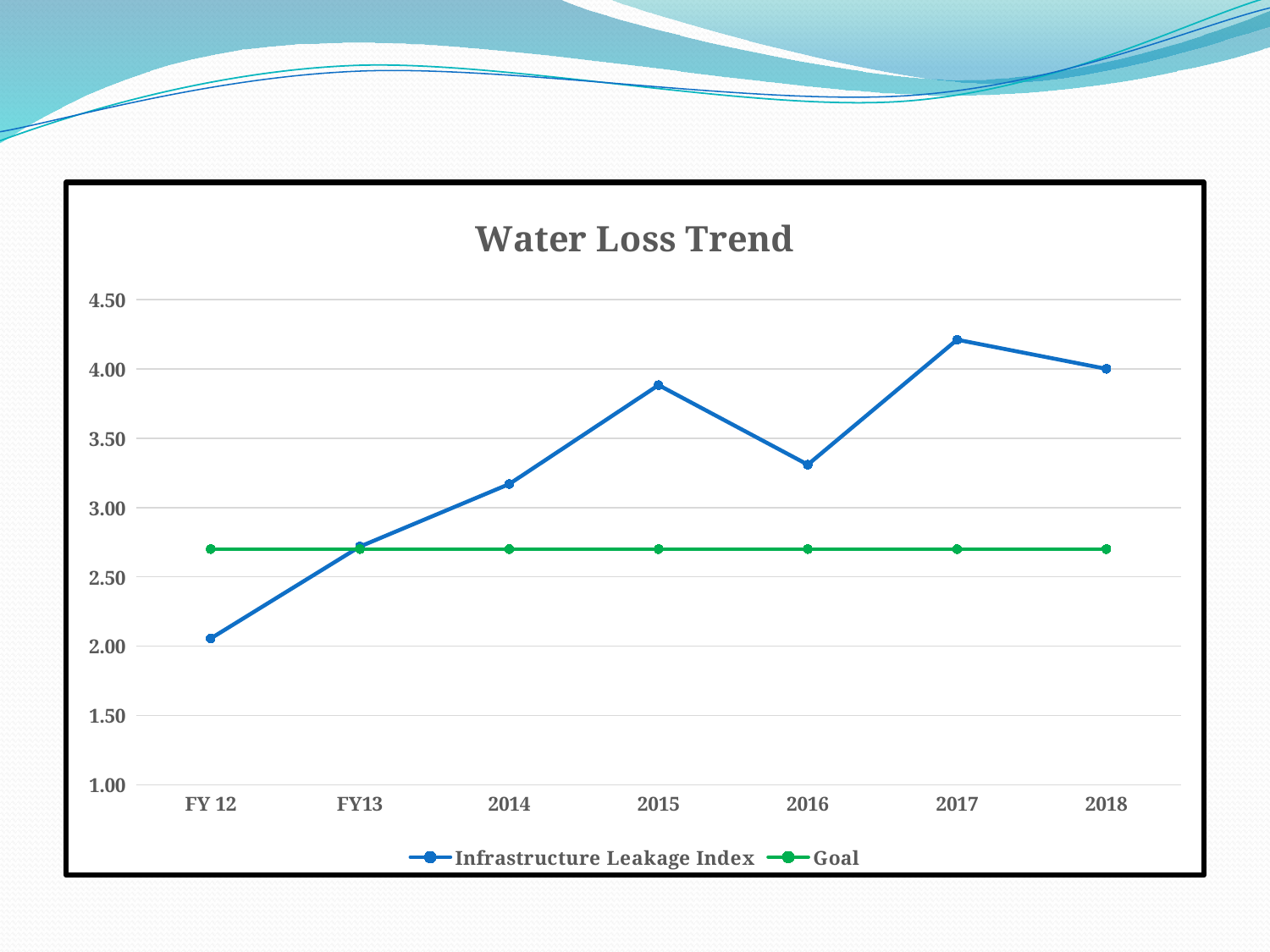

### Chart: Water Loss Trend

| Category | Infrastructure Leakage Index | Goal |
|---|---|---|
| FY 12 | 2.0551569453455074 | 2.7 |
| FY13 | 2.718447577874688 | 2.7 |
| 2014 | 3.1691902535255077 | 2.7 |
| 2015 | 3.883 | 2.7 |
| 2016 | 3.309 | 2.7 |
| 2017 | 4.21 | 2.7 |
| 2018 | 4.0 | 2.7 |